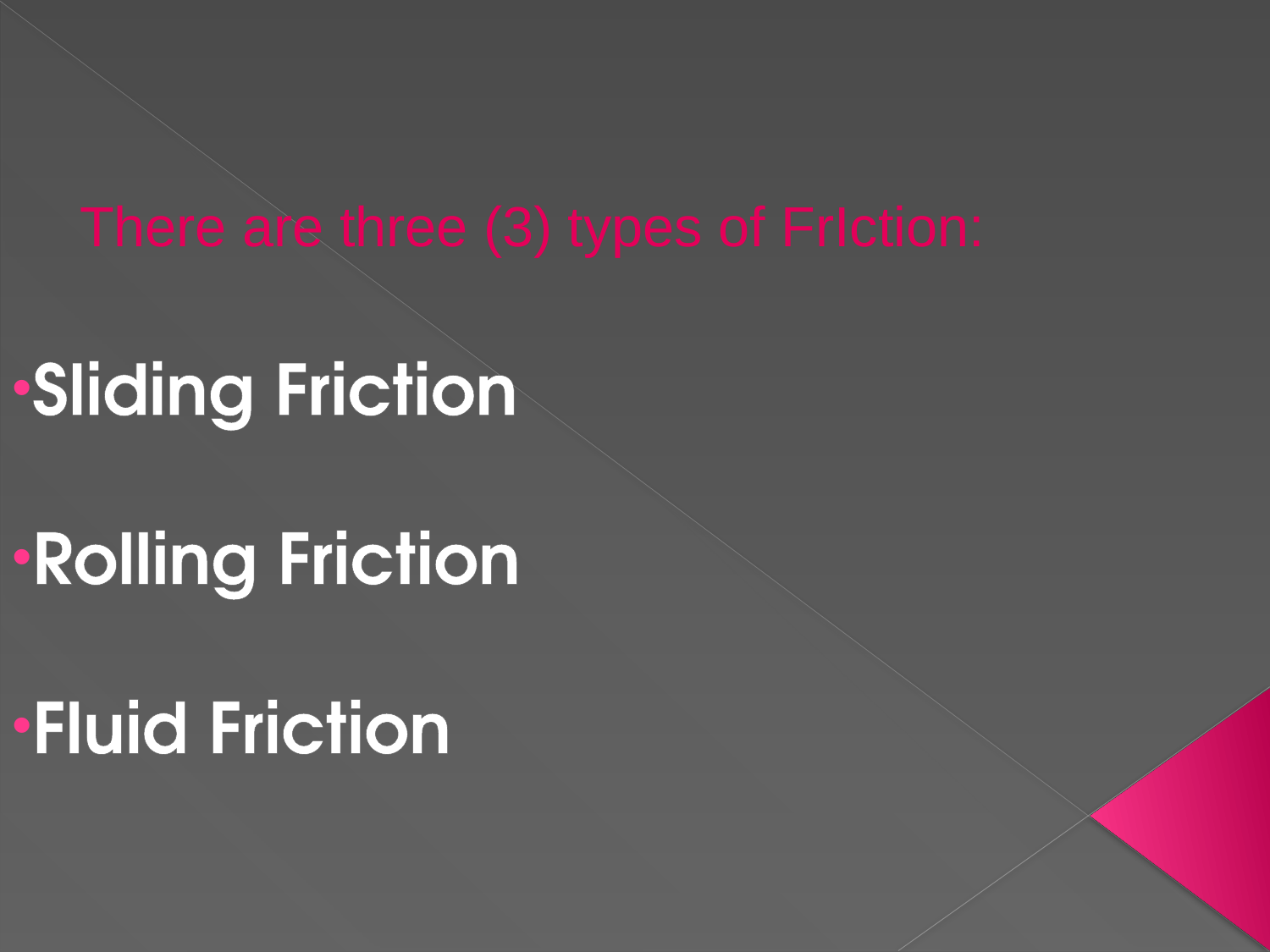

# There are three (3) types of FrIction:
Sliding Friction

Rolling Friction

Fluid Friction